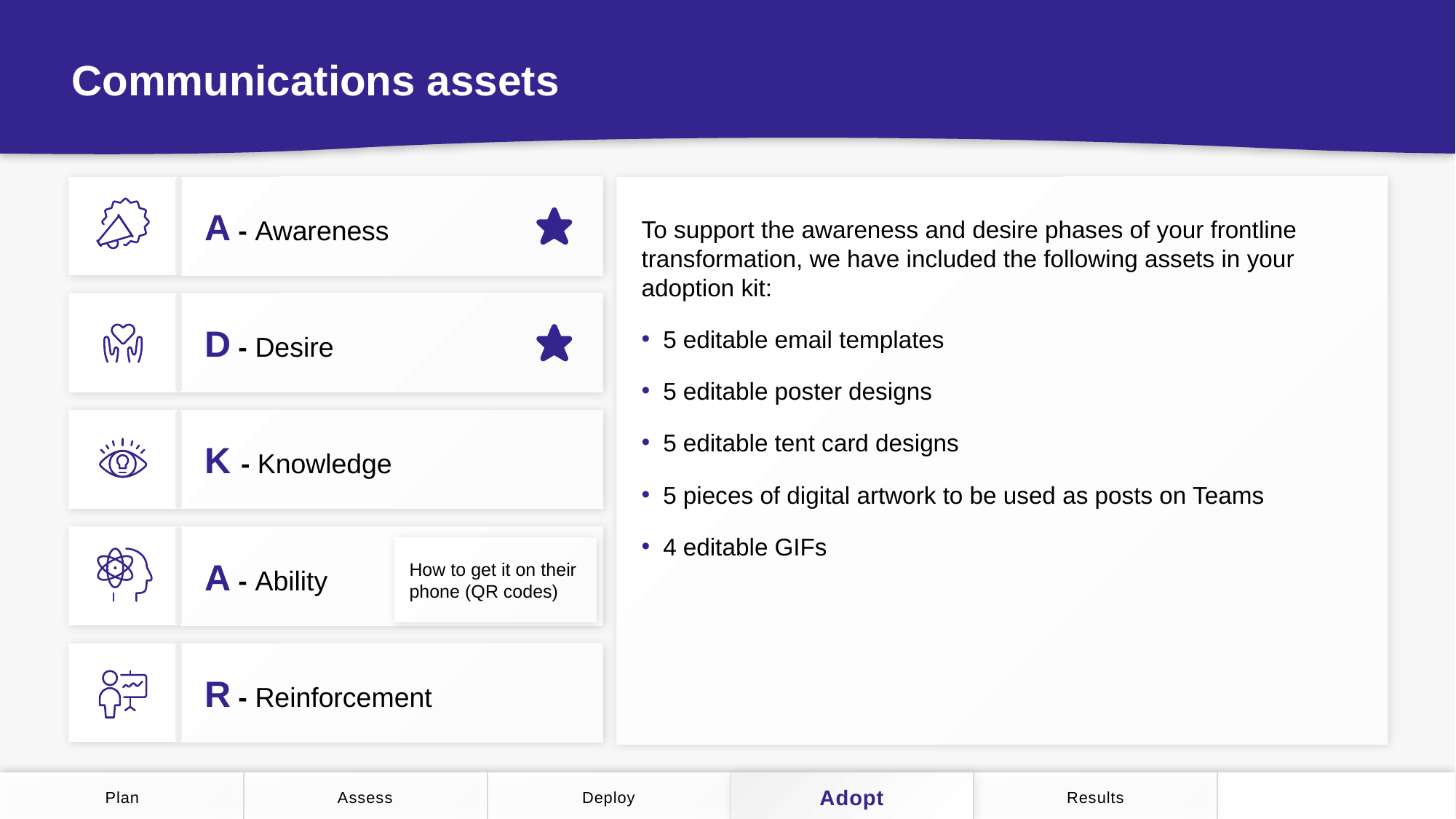

Communications assets

To support the awareness and desire phases of your frontline transformation, we have included the following assets in your adoption kit:
5 editable email templates
5 editable poster designs
5 editable tent card designs
5 pieces of digital artwork to be used as posts on Teams
4 editable GIFs

A - Awareness

D - Desire

K - Knowledge

A - Ability
How to get it on their phone (QR codes)

R - Reinforcement